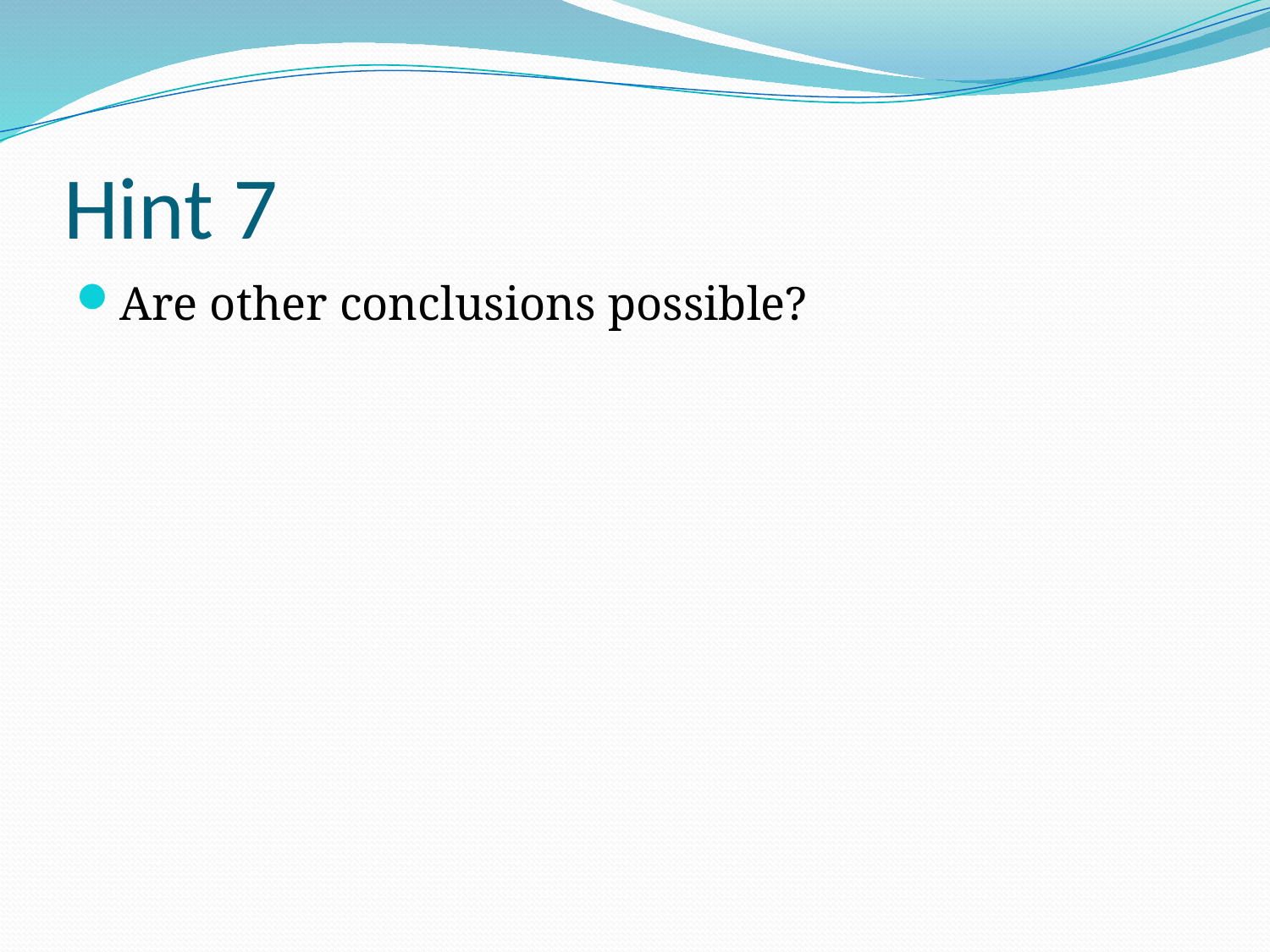

# Hint 7
Are other conclusions possible?